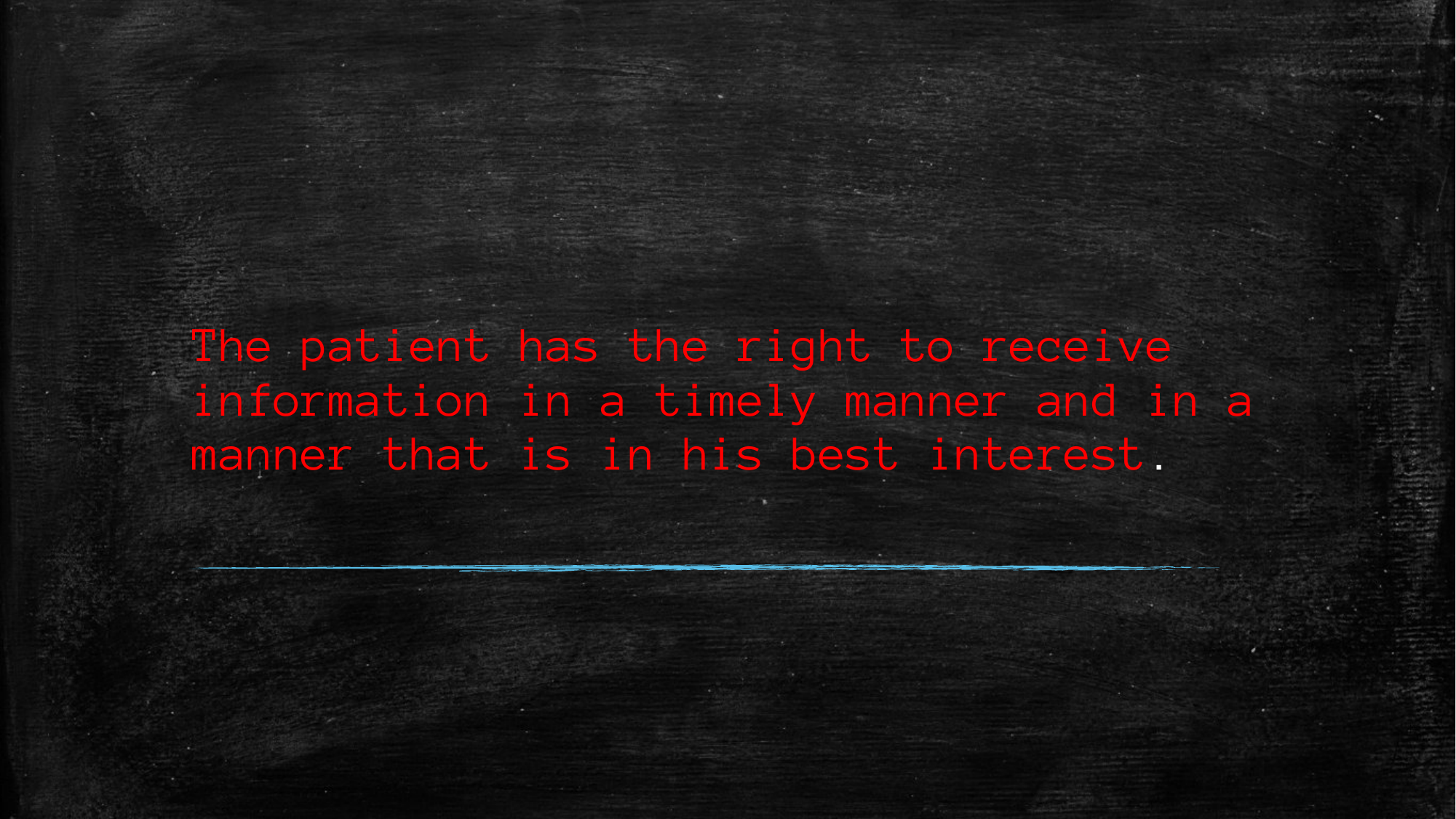

# The patient has the right to receive information in a timely manner and in a manner that is in his best interest.